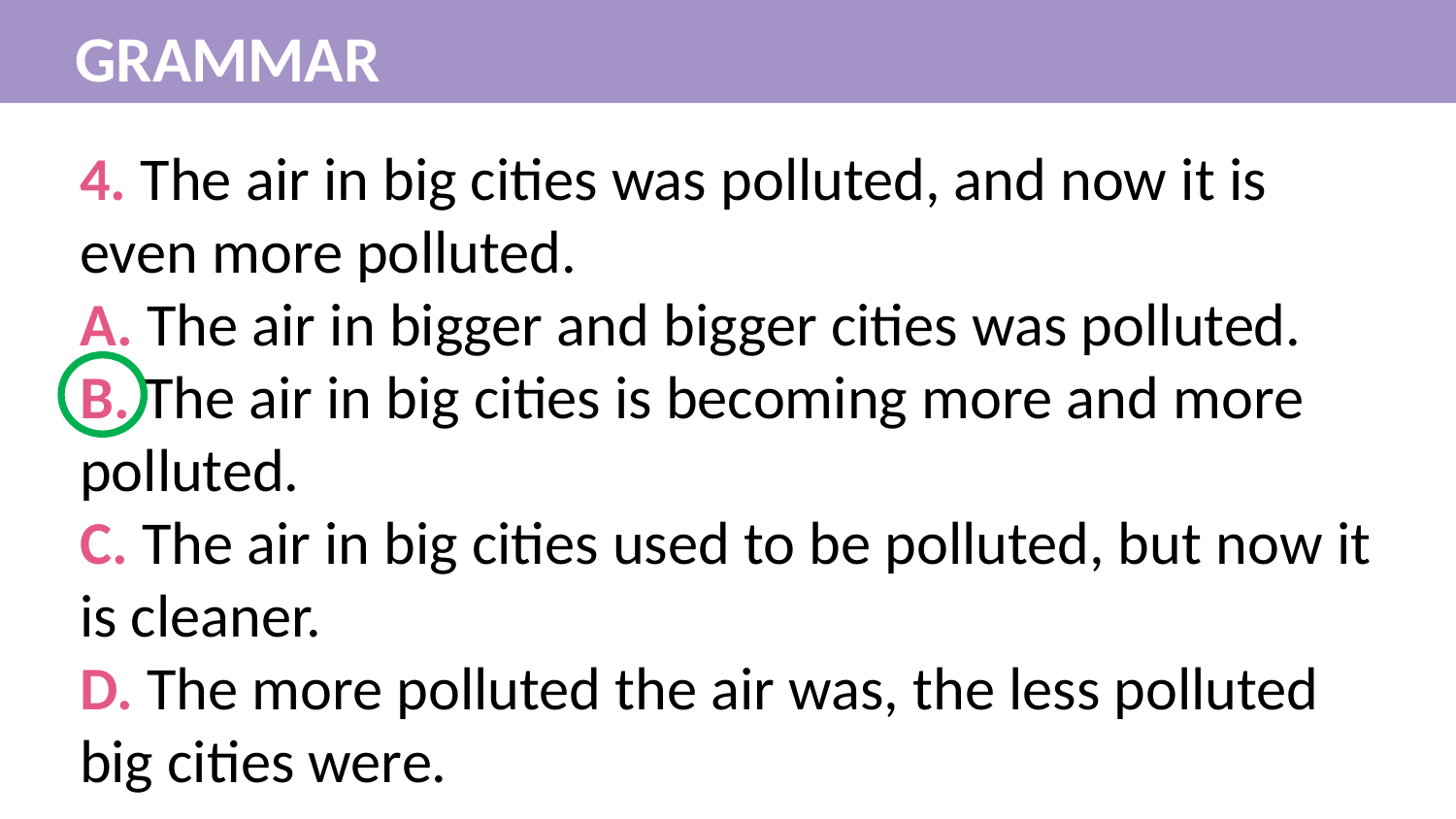

GRAMMAR
4. The air in big cities was polluted, and now it is even more polluted.
A. The air in bigger and bigger cities was polluted.
B. The air in big cities is becoming more and more polluted.
C. The air in big cities used to be polluted, but now it is cleaner.
D. The more polluted the air was, the less polluted big cities were.